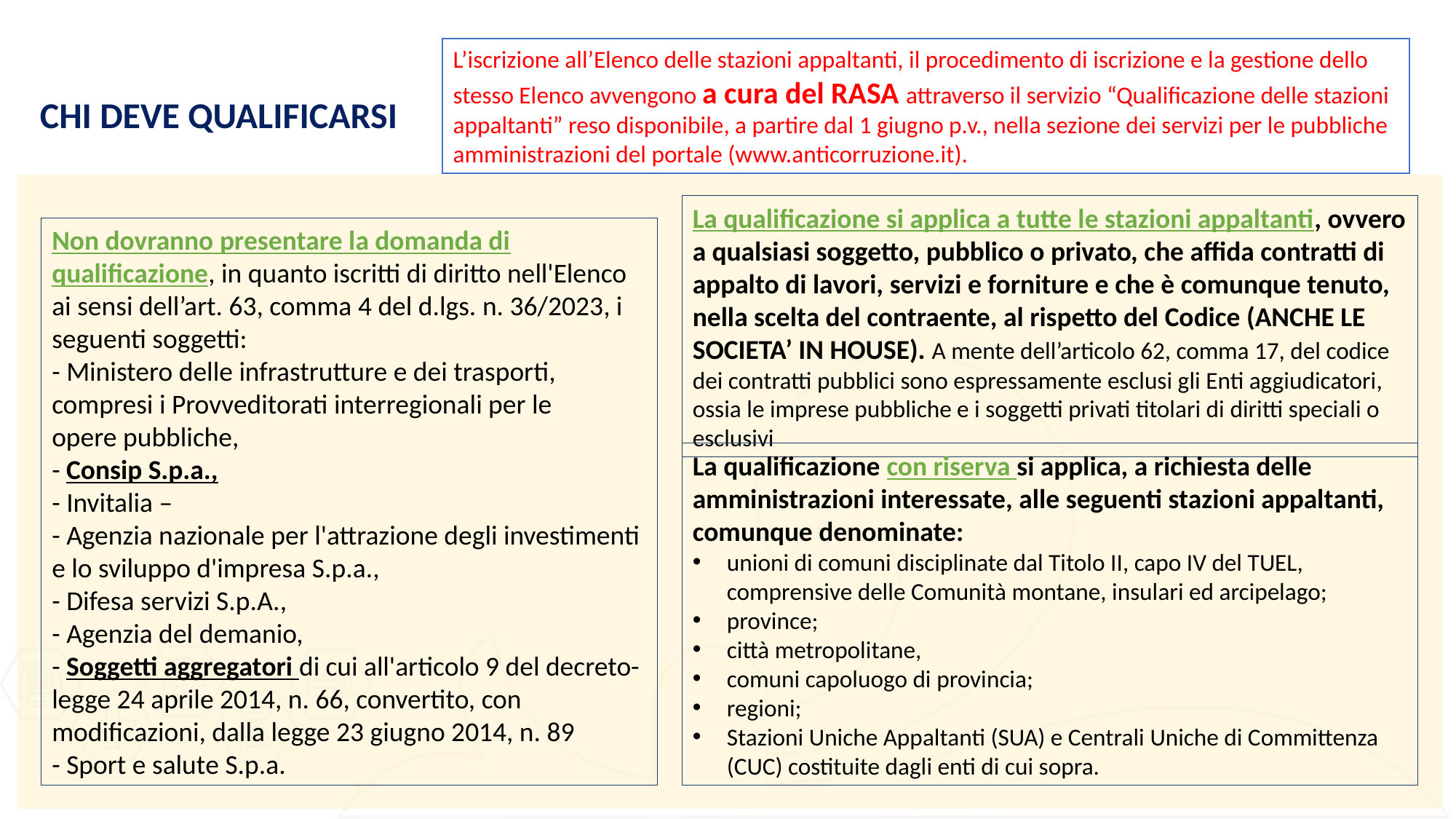

L’iscrizione all’Elenco delle stazioni appaltanti, il procedimento di iscrizione e la gestione dello stesso Elenco avvengono a cura del RASA attraverso il servizio “Qualificazione delle stazioni appaltanti” reso disponibile, a partire dal 1 giugno p.v., nella sezione dei servizi per le pubbliche amministrazioni del portale (www.anticorruzione.it).
CHI DEVE QUALIFICARSI

La qualificazione si applica a tutte le stazioni appaltanti, ovvero a qualsiasi soggetto, pubblico o privato, che affida contratti di appalto di lavori, servizi e forniture e che è comunque tenuto, nella scelta del contraente, al rispetto del Codice (ANCHE LE SOCIETA’ IN HOUSE). A mente dell’articolo 62, comma 17, del codice dei contratti pubblici sono espressamente esclusi gli Enti aggiudicatori, ossia le imprese pubbliche e i soggetti privati titolari di diritti speciali o esclusivi
Non dovranno presentare la domanda di qualificazione, in quanto iscritti di diritto nell'Elenco ai sensi dell’art. 63, comma 4 del d.lgs. n. 36/2023, i seguenti soggetti:
- Ministero delle infrastrutture e dei trasporti, compresi i Provveditorati interregionali per le
opere pubbliche,
- Consip S.p.a.,
- Invitalia –
- Agenzia nazionale per l'attrazione degli investimenti e lo sviluppo d'impresa S.p.a.,
- Difesa servizi S.p.A.,
- Agenzia del demanio,
- Soggetti aggregatori di cui all'articolo 9 del decreto-legge 24 aprile 2014, n. 66, convertito, con
modificazioni, dalla legge 23 giugno 2014, n. 89
- Sport e salute S.p.a.
La qualificazione con riserva si applica, a richiesta delle amministrazioni interessate, alle seguenti stazioni appaltanti, comunque denominate:
unioni di comuni disciplinate dal Titolo II, capo IV del TUEL, comprensive delle Comunità montane, insulari ed arcipelago;
province;
città metropolitane,
comuni capoluogo di provincia;
regioni;
Stazioni Uniche Appaltanti (SUA) e Centrali Uniche di Committenza (CUC) costituite dagli enti di cui sopra.